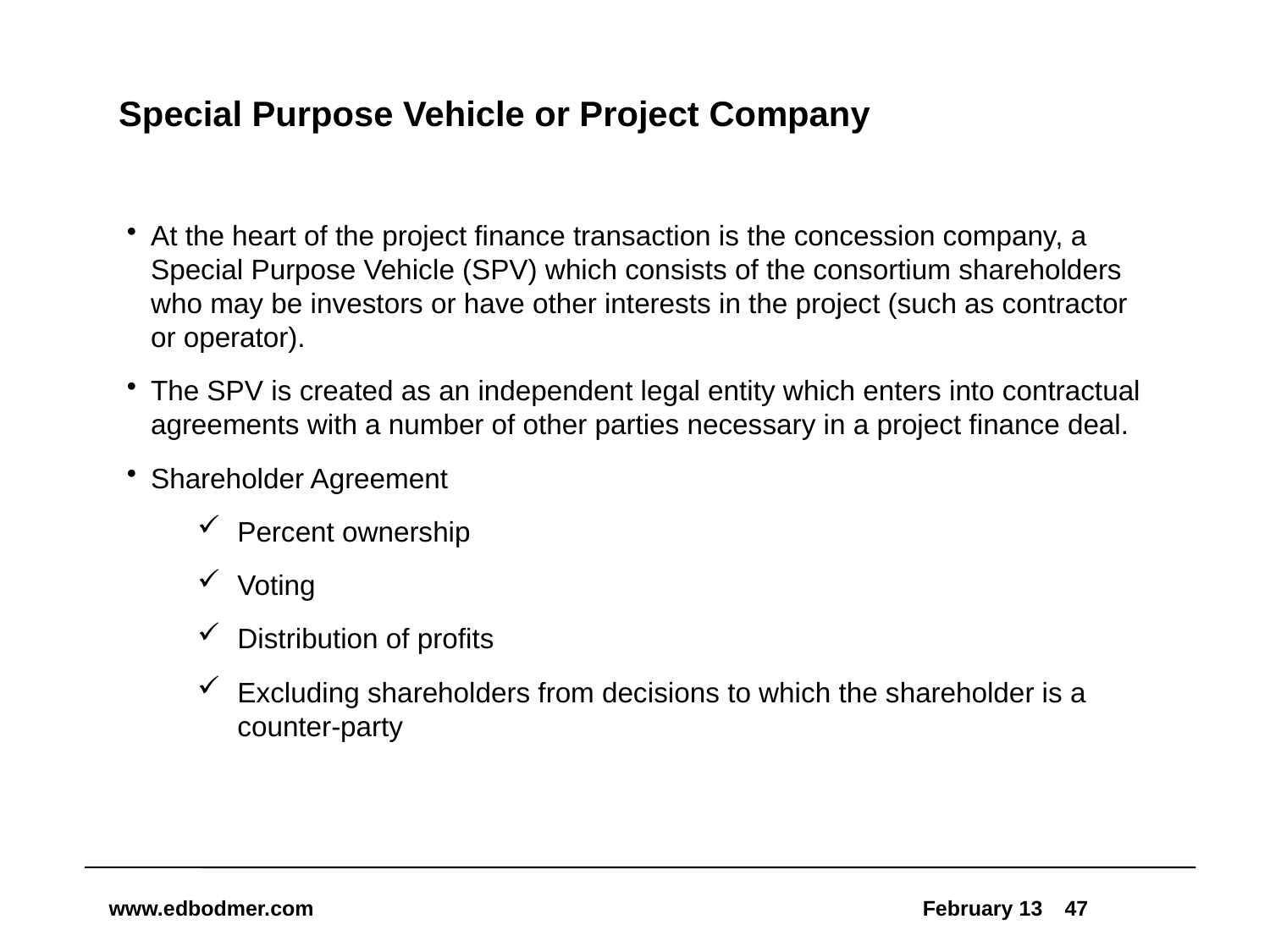

# Special Purpose Vehicle or Project Company
At the heart of the project finance transaction is the concession company, a Special Purpose Vehicle (SPV) which consists of the consortium shareholders who may be investors or have other interests in the project (such as contractor or operator).
The SPV is created as an independent legal entity which enters into contractual agreements with a number of other parties necessary in a project finance deal.
Shareholder Agreement
Percent ownership
Voting
Distribution of profits
Excluding shareholders from decisions to which the shareholder is a counter-party